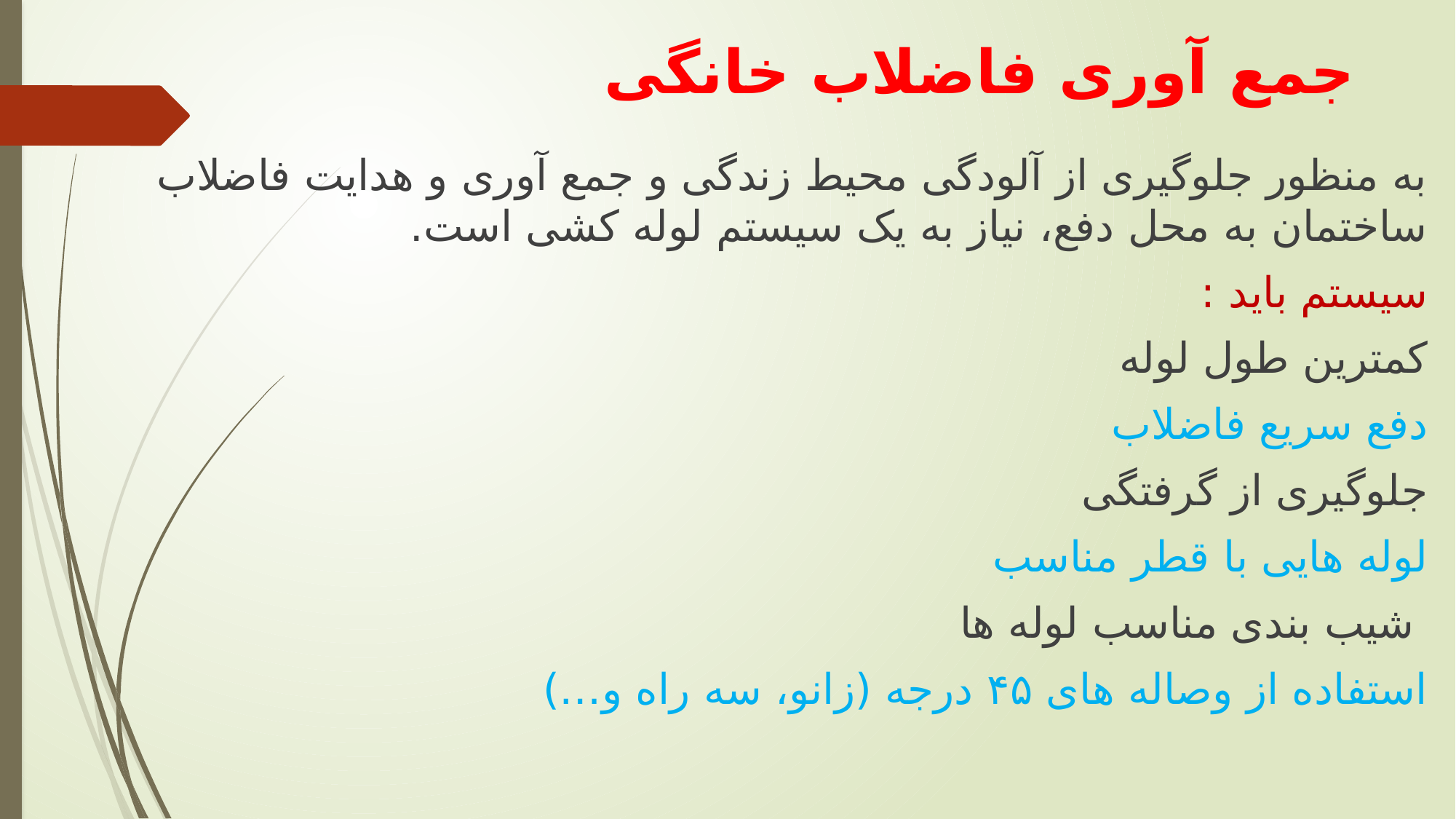

# جمع آوری فاضلاب خانگی
به منظور جلوگيری از آلودگی محيط زندگی و جمع آوری و هدايت فاضلاب ساختمان به محل دفع، نياز به يک سيستم لوله کشی است.
سيستم بايد :
کمترين طول لوله
دفع سريع فاضلاب
جلوگيری از گرفتگی
لوله هايی با قطر مناسب
 شيب بندی مناسب لوله ها
استفاده از وصاله های ۴۵ درجه (زانو، سه راه و…)